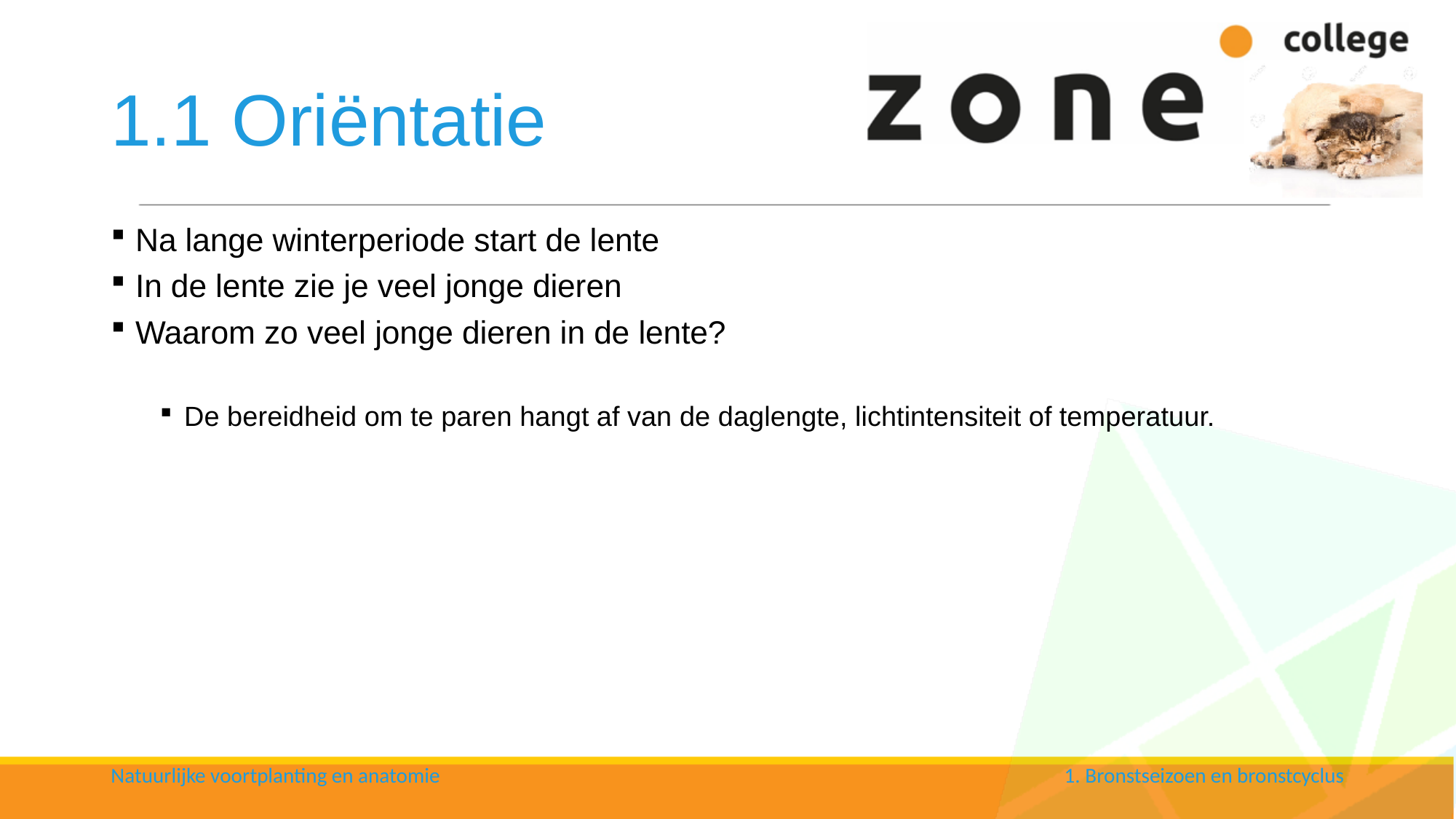

# 1.1 Oriëntatie
Na lange winterperiode start de lente
In de lente zie je veel jonge dieren
Waarom zo veel jonge dieren in de lente?

De bereidheid om te paren hangt af van de daglengte, lichtintensiteit of temperatuur.
1. Bronstseizoen en bronstcyclus
Natuurlijke voortplanting en anatomie